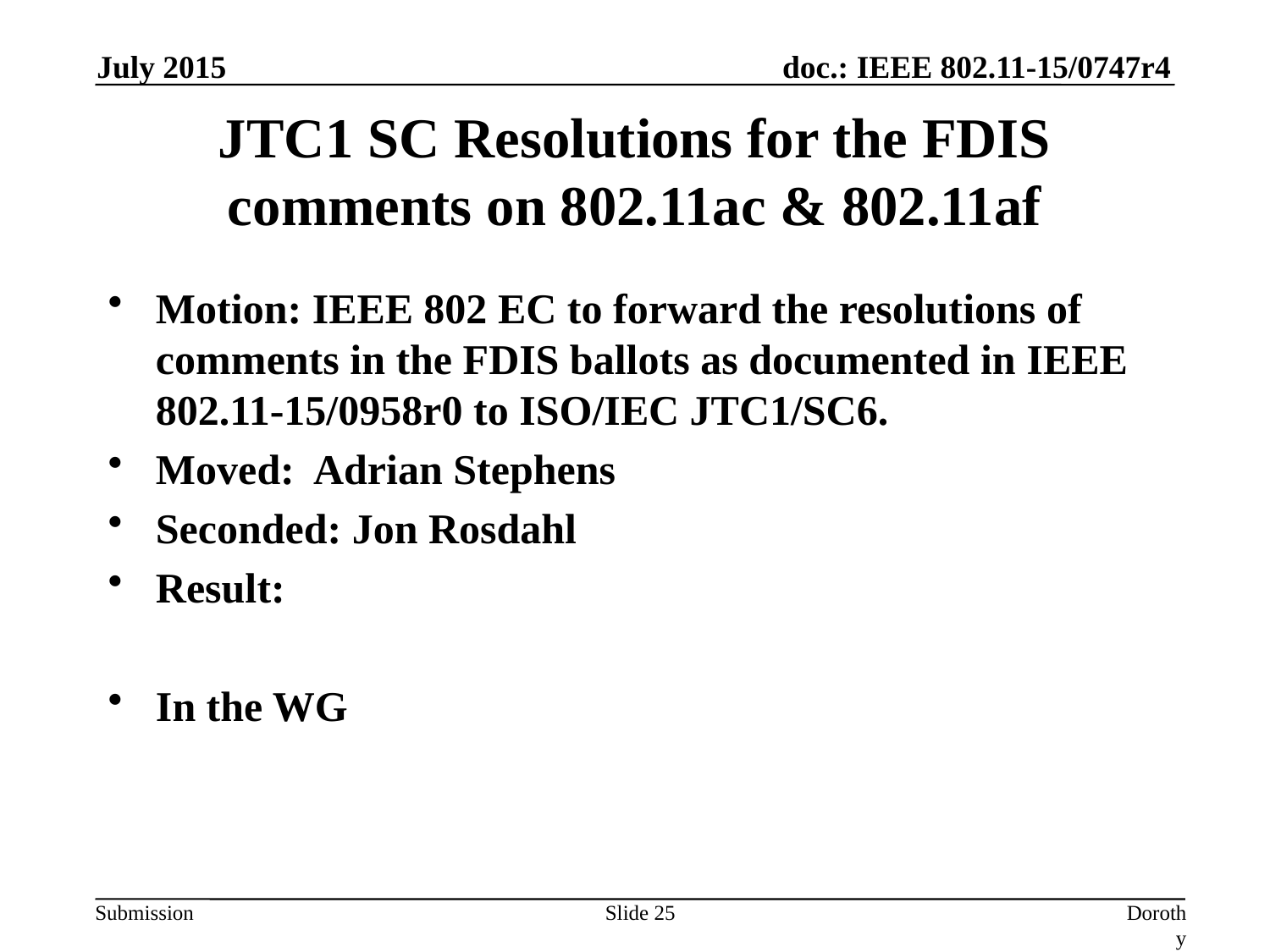

July 2015
# JTC1 SC Resolutions for the FDIS comments on 802.11ac & 802.11af
Motion: IEEE 802 EC to forward the resolutions of comments in the FDIS ballots as documented in IEEE 802.11-15/0958r0 to ISO/IEC JTC1/SC6.
Moved:  Adrian Stephens
Seconded: Jon Rosdahl
Result:

In the WG
Slide 25
Dorothy Stanley, HP-Aruba Networks